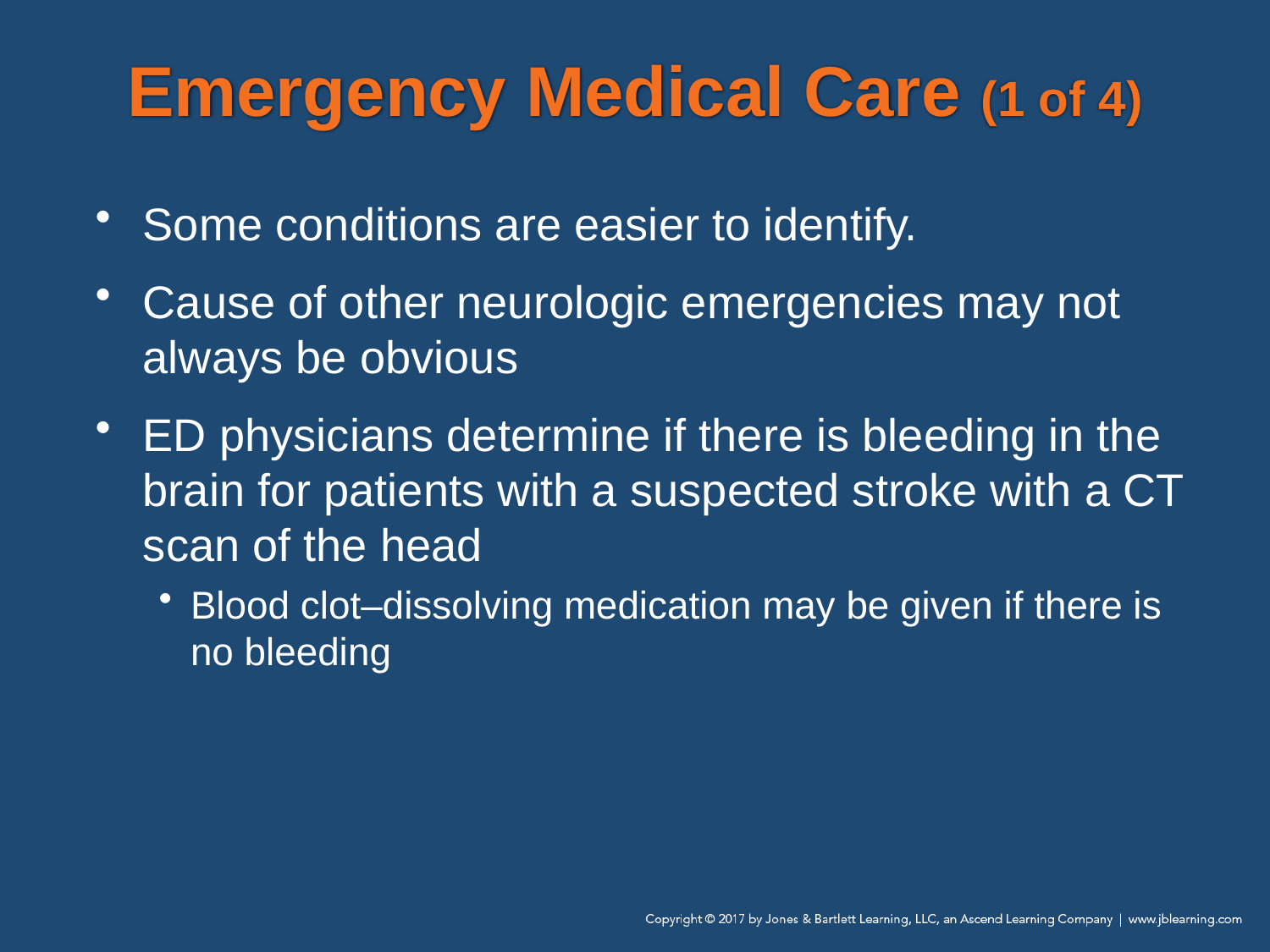

# Emergency Medical Care (1 of 4)
Some conditions are easier to identify.
Cause of other neurologic emergencies may not always be obvious
ED physicians determine if there is bleeding in the brain for patients with a suspected stroke with a CT scan of the head
Blood clot–dissolving medication may be given if there is no bleeding